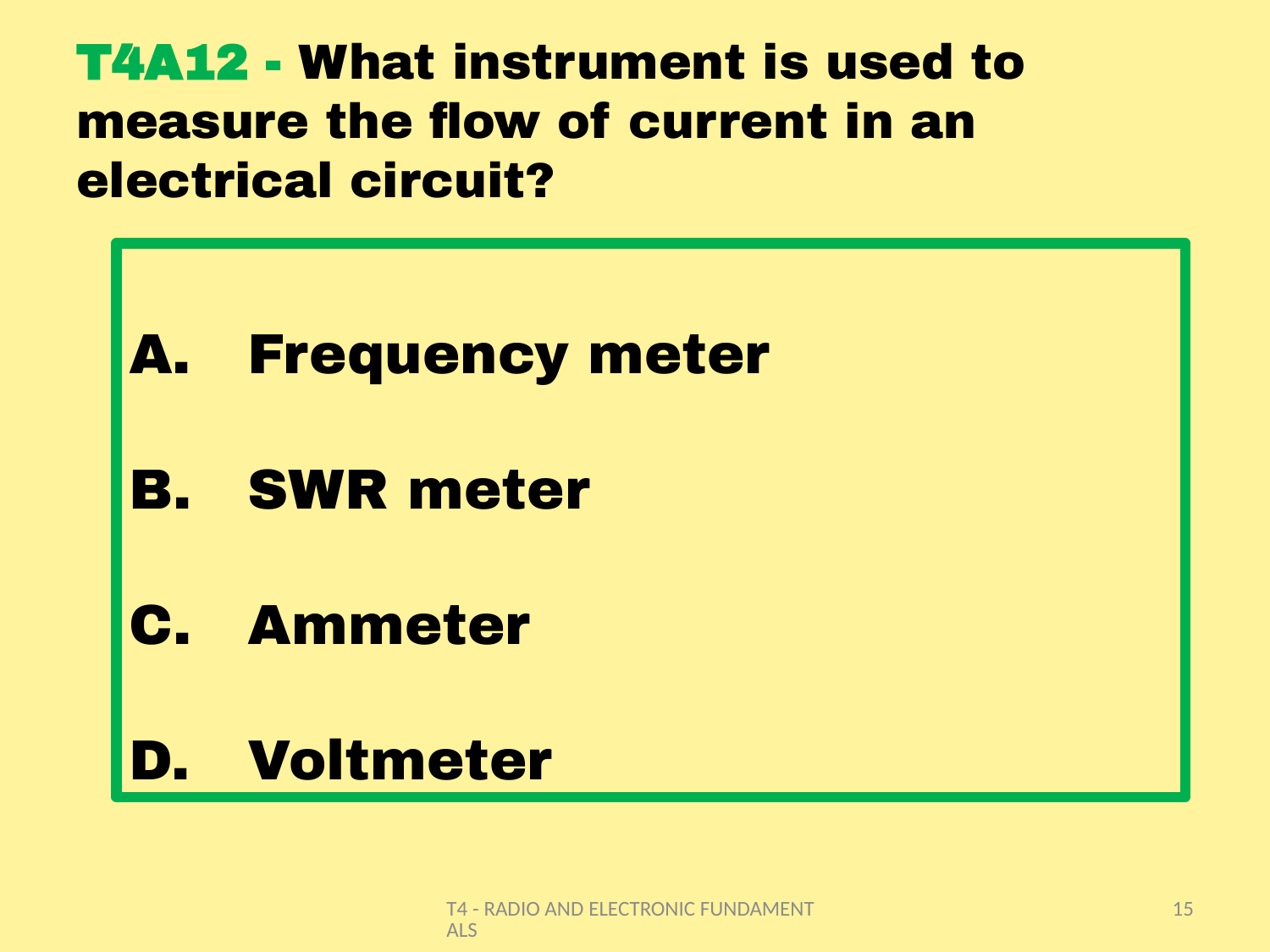

# T4A12 - What instrument is used to measure the flow of current in an electrical circuit?
Frequency meter
SWR meter
Ammeter
Voltmeter
T4 - RADIO AND ELECTRONIC FUNDAMENTALS
15